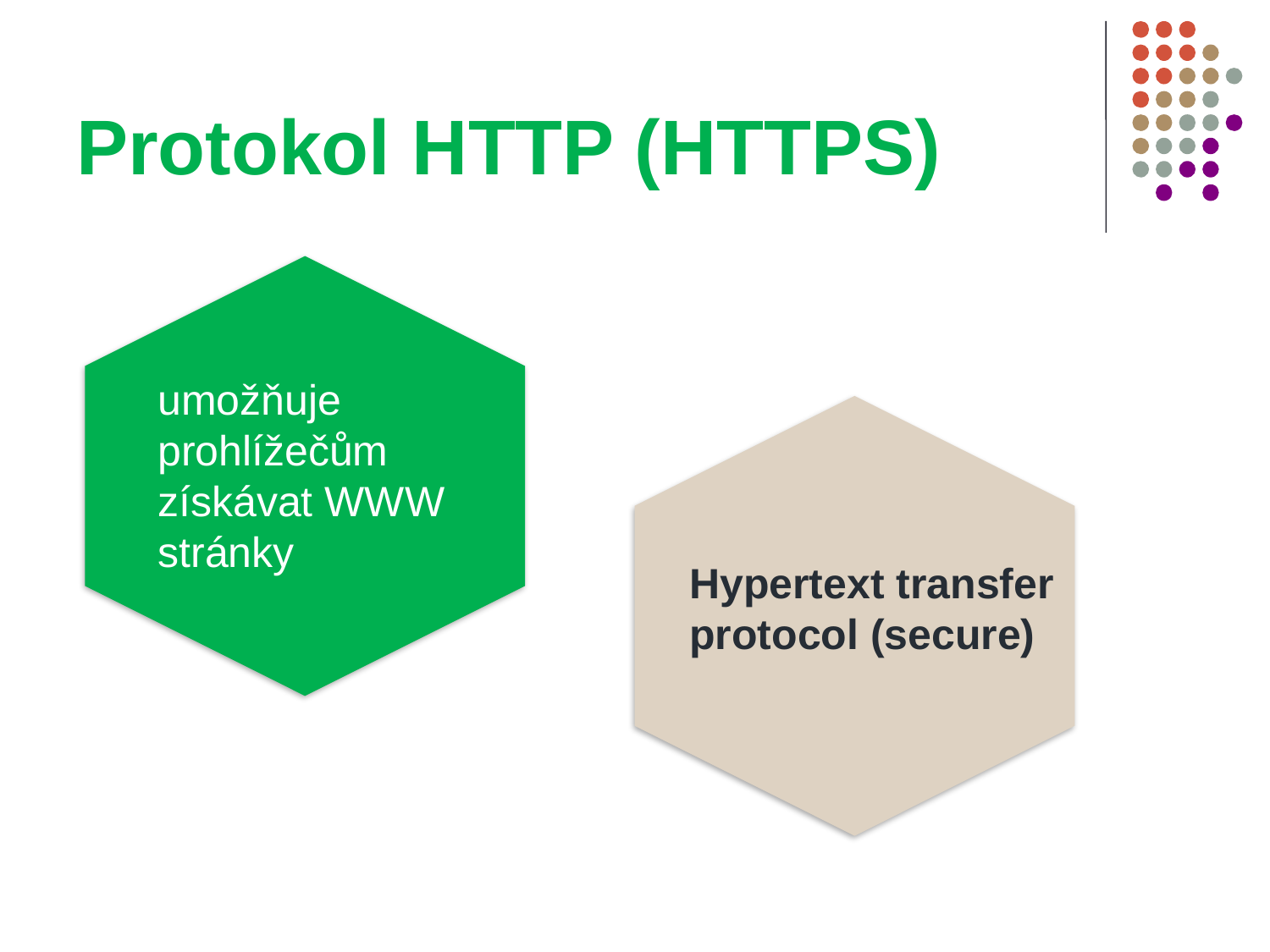

# Protokol HTTP (HTTPS)

umožňuje prohlížečům získávat WWW stránky

Hypertext transfer protocol (secure)